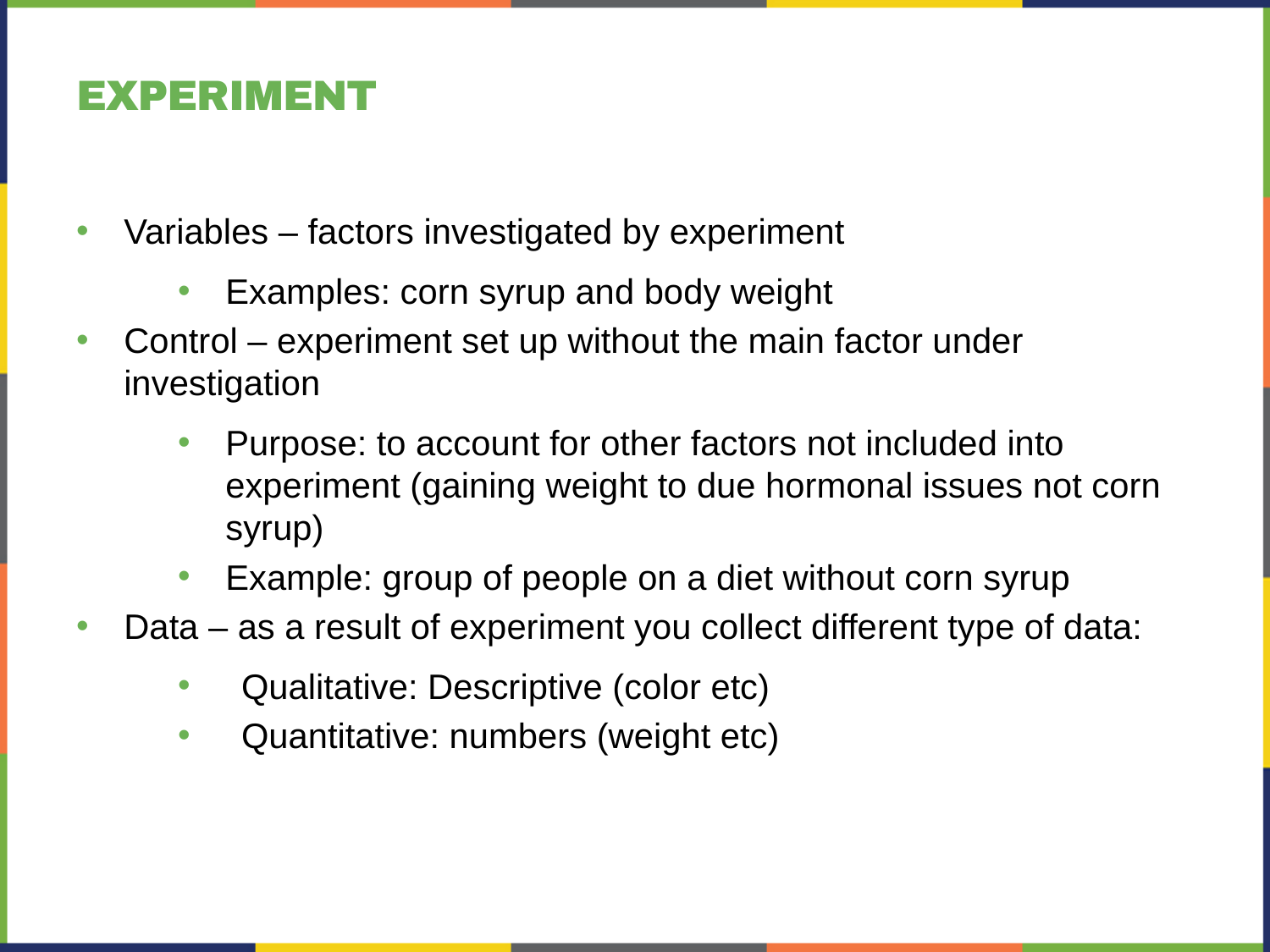

# Experiment
Variables – factors investigated by experiment
Examples: corn syrup and body weight
Control – experiment set up without the main factor under investigation
Purpose: to account for other factors not included into experiment (gaining weight to due hormonal issues not corn syrup)
Example: group of people on a diet without corn syrup
Data – as a result of experiment you collect different type of data:
Qualitative: Descriptive (color etc)
Quantitative: numbers (weight etc)